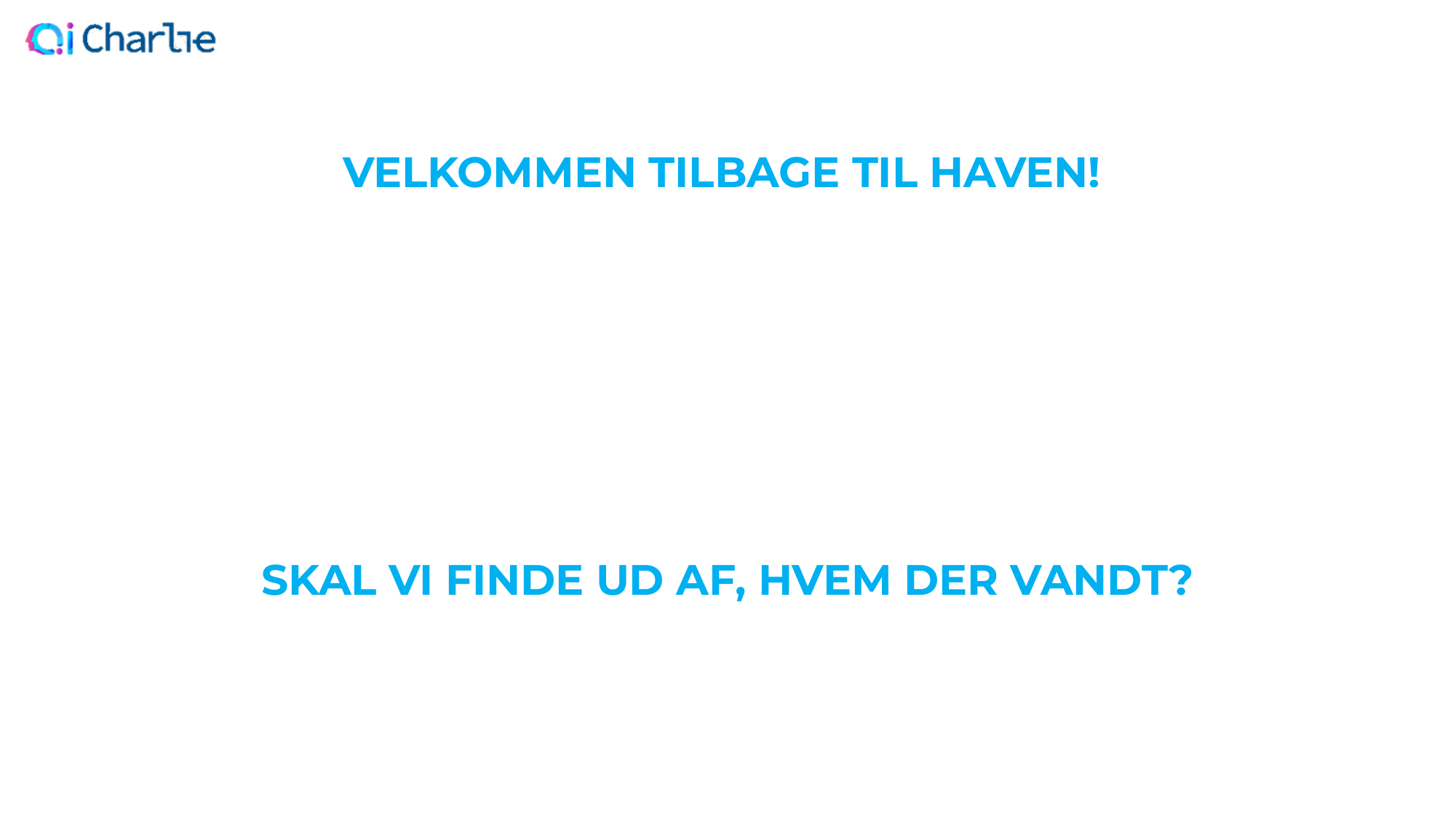

VELKOMMEN TILBAGE TIL HAVEN!

SKAL VI FINDE UD AF, HVEM DER VANDT?